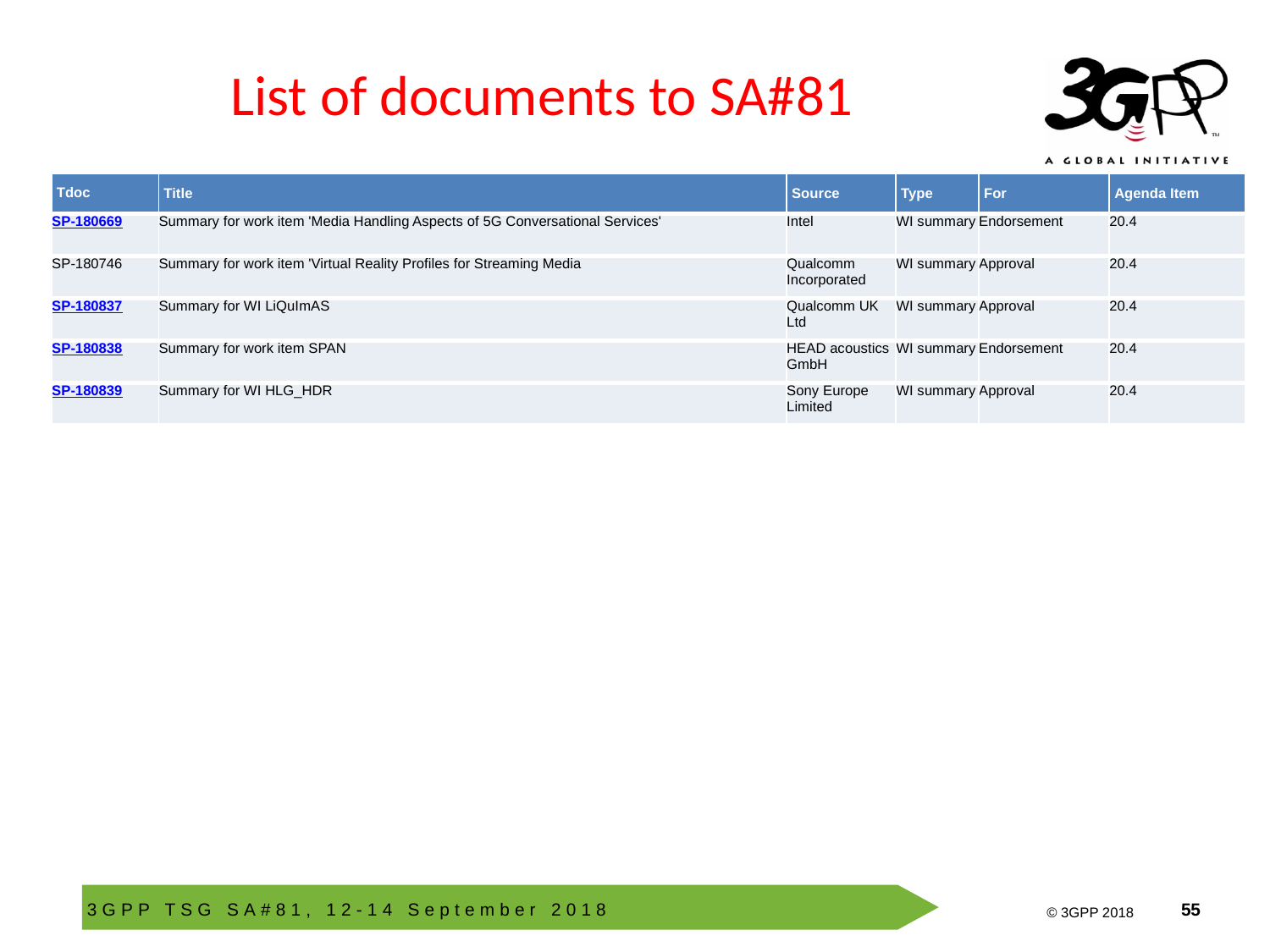

# List of documents to SA#81
| Tdoc | Title | Source | Type | For | Agenda Item |
| --- | --- | --- | --- | --- | --- |
| SP-180669 | Summary for work item 'Media Handling Aspects of 5G Conversational Services' | Intel | WI summary | Endorsement | 20.4 |
| SP-180746 | Summary for work item 'Virtual Reality Profiles for Streaming Media | Qualcomm Incorporated | WI summary | Approval | 20.4 |
| SP-180837 | Summary for WI LiQuImAS | Qualcomm UK Ltd | WI summary | Approval | 20.4 |
| SP-180838 | Summary for work item SPAN | HEAD acoustics GmbH | WI summary | Endorsement | 20.4 |
| SP-180839 | Summary for WI HLG\_HDR | Sony Europe Limited | WI summary | Approval | 20.4 |